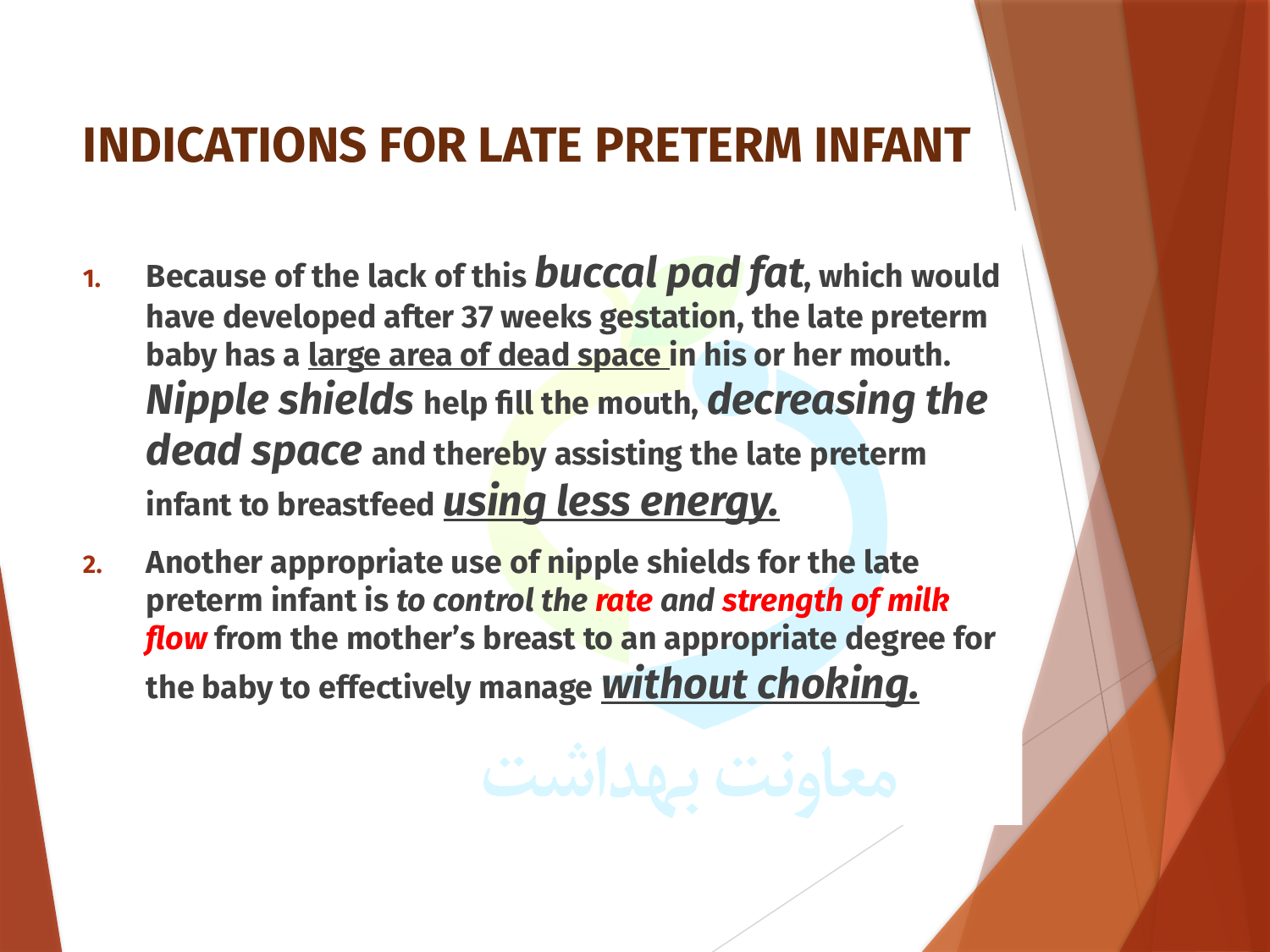

INDICATIONS FOR LATE PRETERM INFANT

Because of the lack of this buccal pad fat, which would have developed after 37 weeks gestation, the late preterm baby has a large area of dead space in his or her mouth. Nipple shields help fill the mouth, decreasing the dead space and thereby assisting the late preterm infant to breastfeed using less energy.
Another appropriate use of nipple shields for the late preterm infant is to control the rate and strength of milk flow from the mother’s breast to an appropriate degree for the baby to effectively manage without choking.